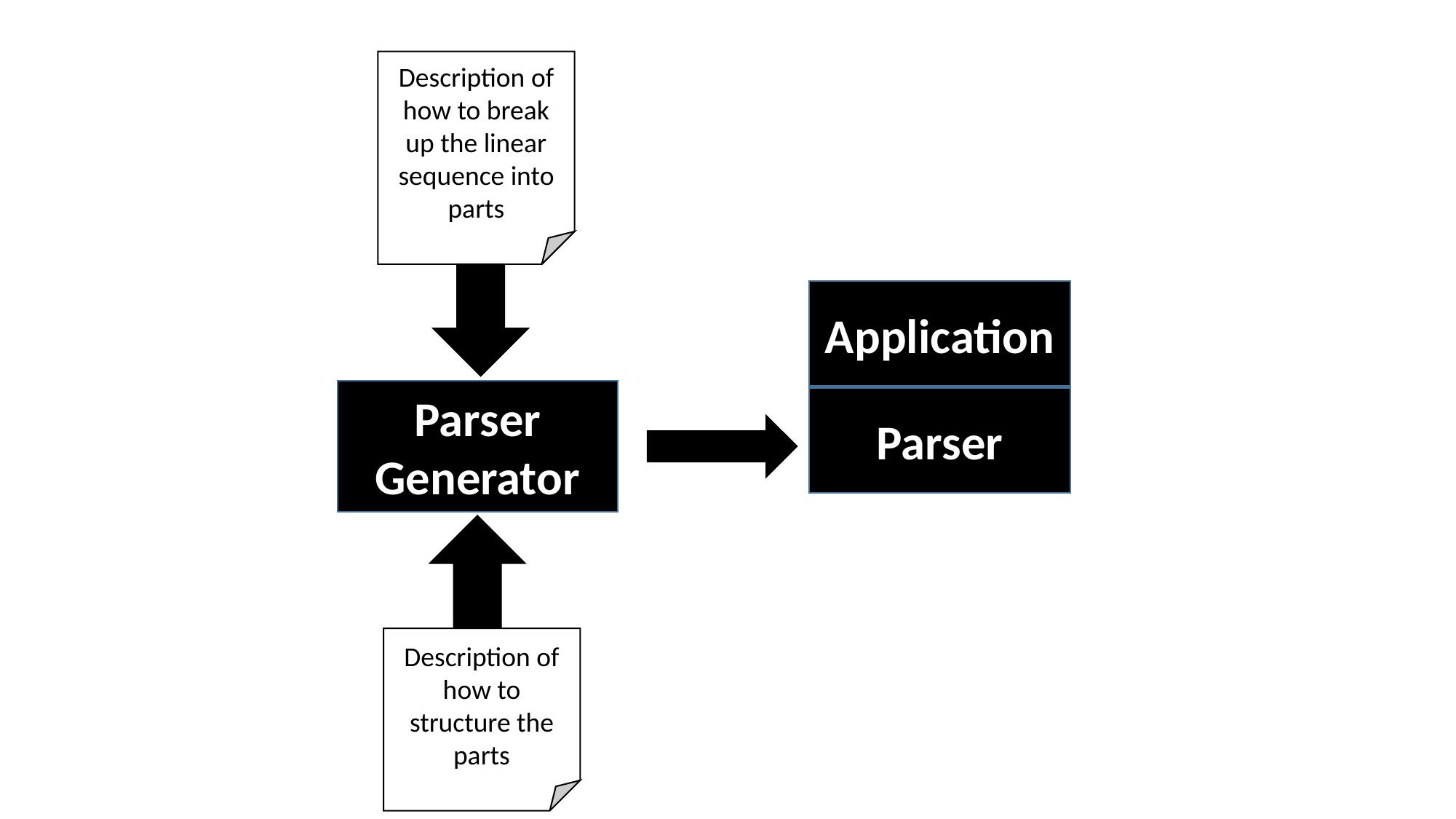

Description of how to break up the linear sequence into parts

Application
Parser
Generator
Parser

Description of how to structure the parts